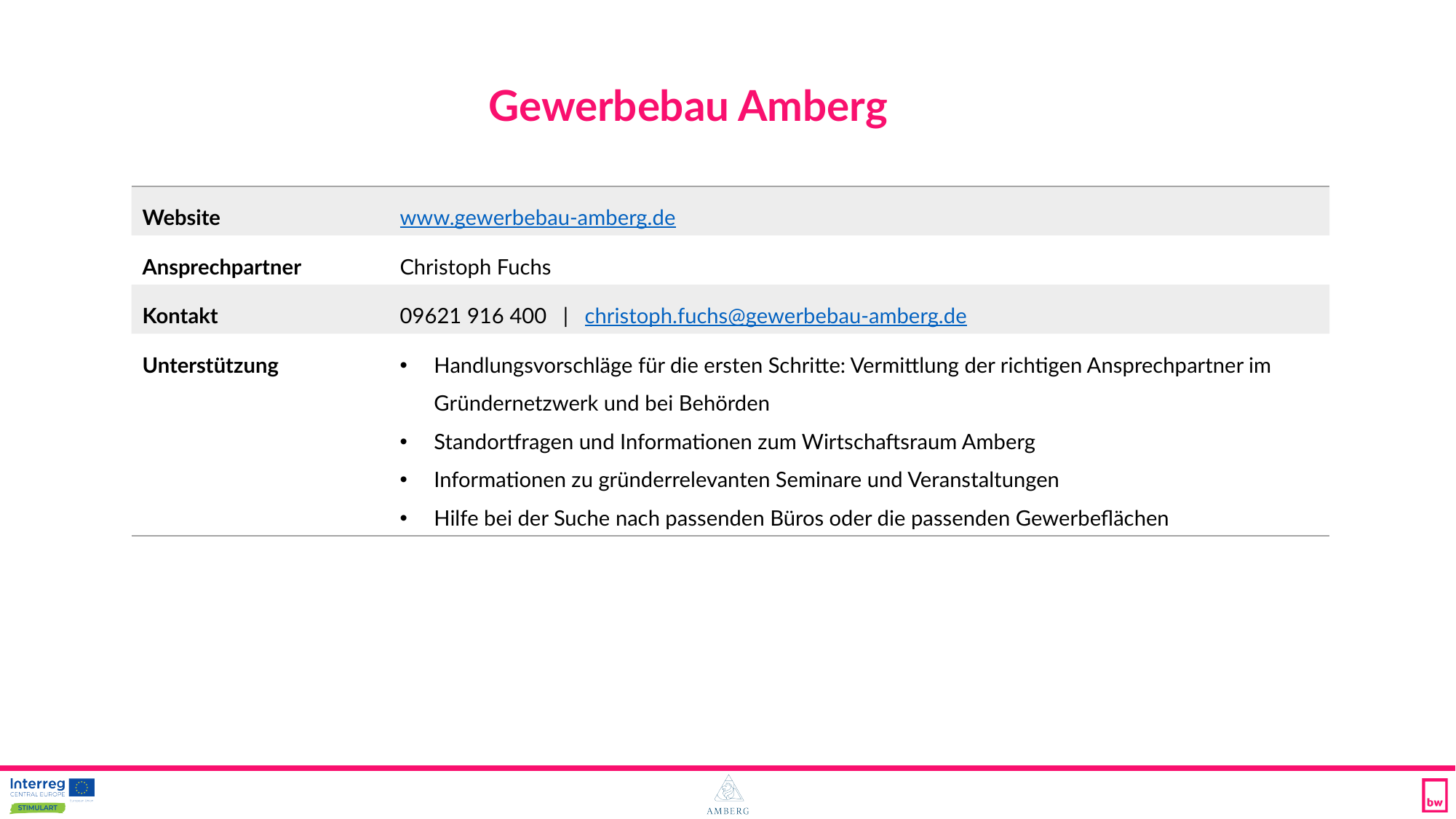

Gewerbebau Amberg
| Website | www.gewerbebau-amberg.de |
| --- | --- |
| Ansprechpartner | Christoph Fuchs |
| Kontakt | 09621 916 400 | christoph.fuchs@gewerbebau-amberg.de |
| Unterstützung | Handlungsvorschläge für die ersten Schritte: Vermittlung der richtigen Ansprechpartner im Gründernetzwerk und bei Behörden Standortfragen und Informationen zum Wirtschaftsraum Amberg Informationen zu gründerrelevanten Seminare und Veranstaltungen Hilfe bei der Suche nach passenden Büros oder die passenden Gewerbeflächen |